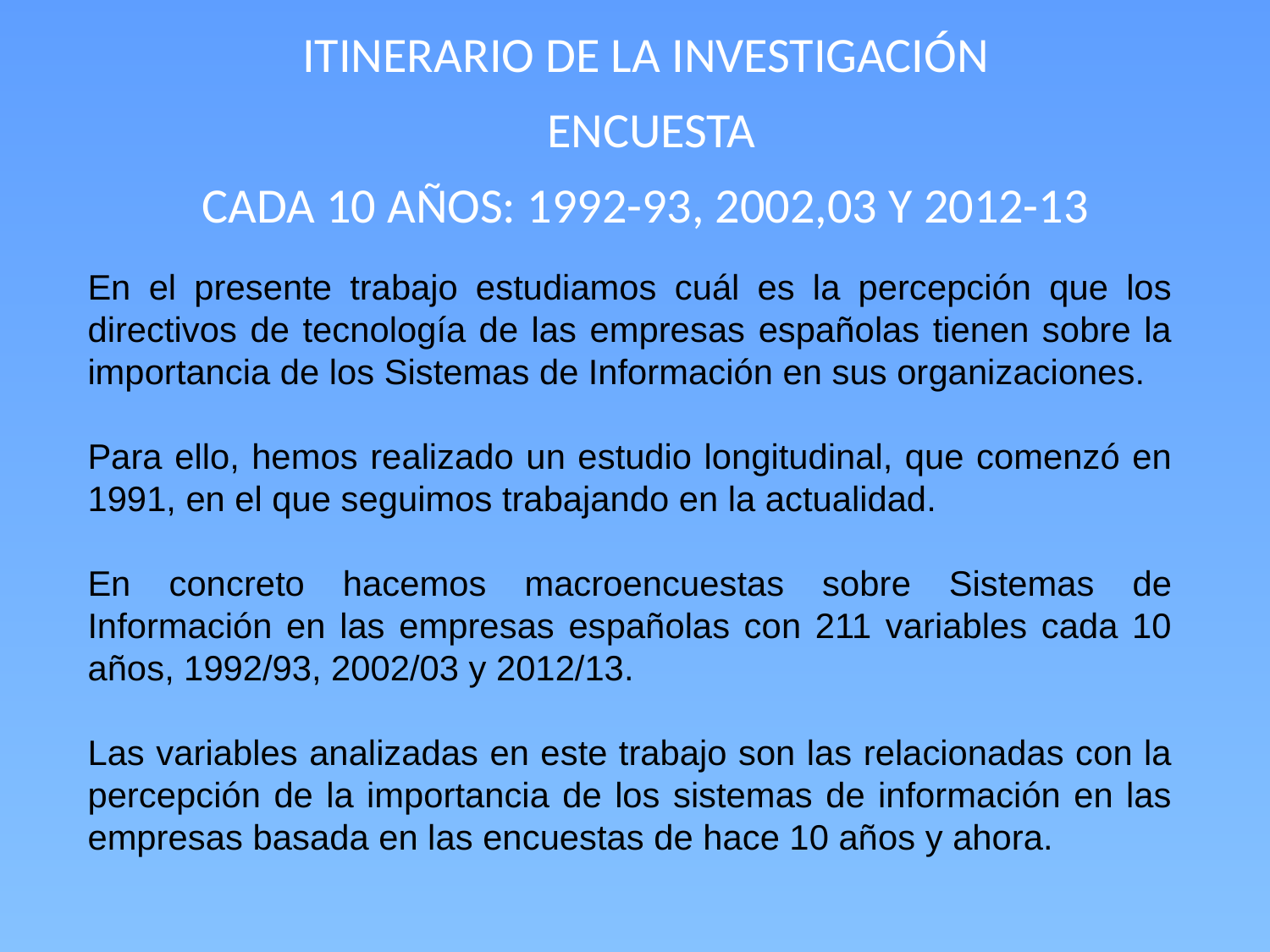

ITINERARIO DE LA INVESTIGACIÓN
ENCUESTA
CADA 10 AÑOS: 1992-93, 2002,03 Y 2012-13
En el presente trabajo estudiamos cuál es la percepción que los directivos de tecnología de las empresas españolas tienen sobre la importancia de los Sistemas de Información en sus organizaciones.

Para ello, hemos realizado un estudio longitudinal, que comenzó en 1991, en el que seguimos trabajando en la actualidad.

En concreto hacemos macroencuestas sobre Sistemas de Información en las empresas españolas con 211 variables cada 10 años, 1992/93, 2002/03 y 2012/13.

Las variables analizadas en este trabajo son las relacionadas con la percepción de la importancia de los sistemas de información en las empresas basada en las encuestas de hace 10 años y ahora.